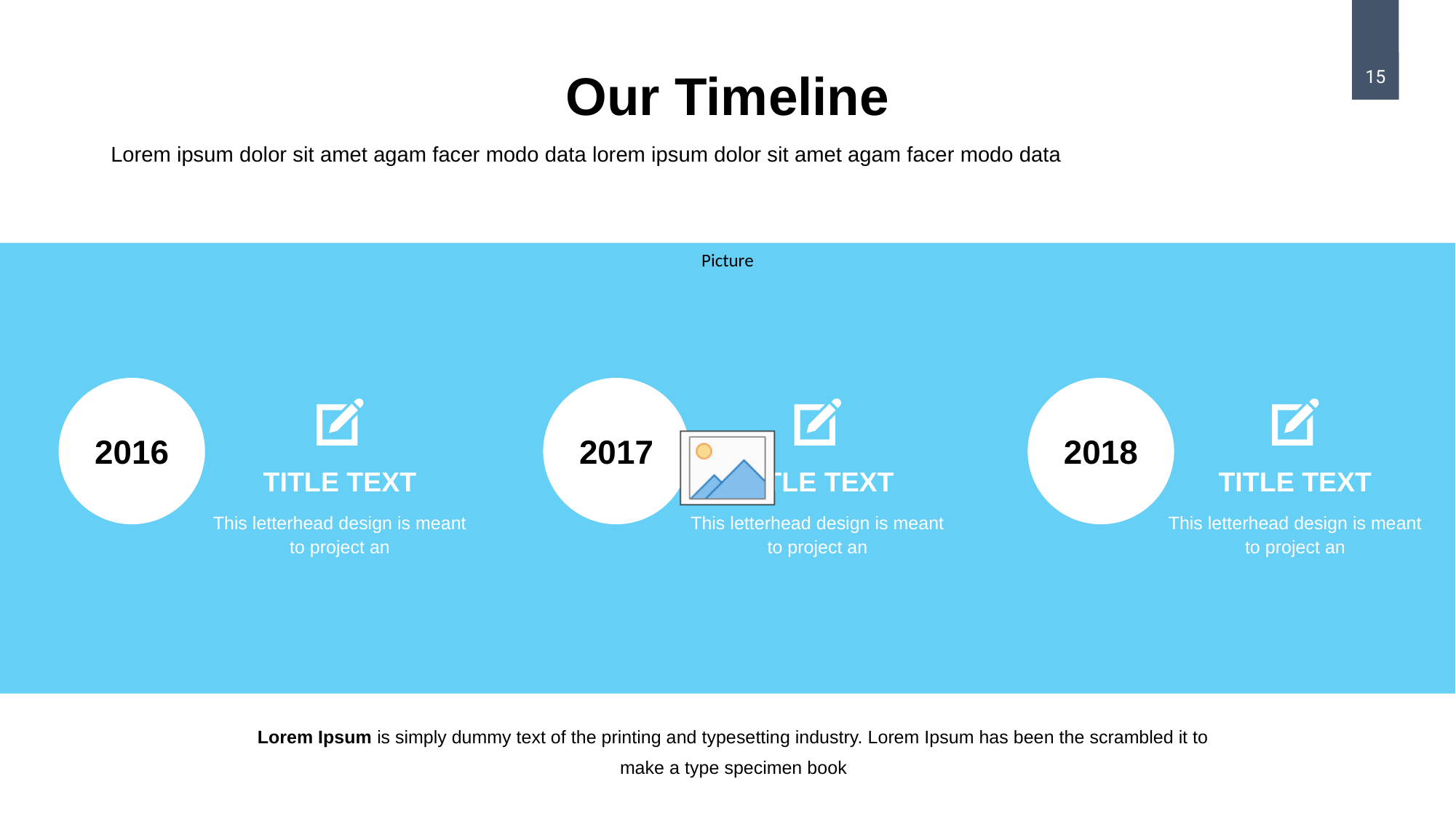

Our Timeline
15
Lorem ipsum dolor sit amet agam facer modo data lorem ipsum dolor sit amet agam facer modo data

2016
2017
2018
TITLE TEXT
TITLE TEXT
TITLE TEXT
This letterhead design is meant to project an
This letterhead design is meant to project an
This letterhead design is meant to project an
Lorem Ipsum is simply dummy text of the printing and typesetting industry. Lorem Ipsum has been the scrambled it to make a type specimen book